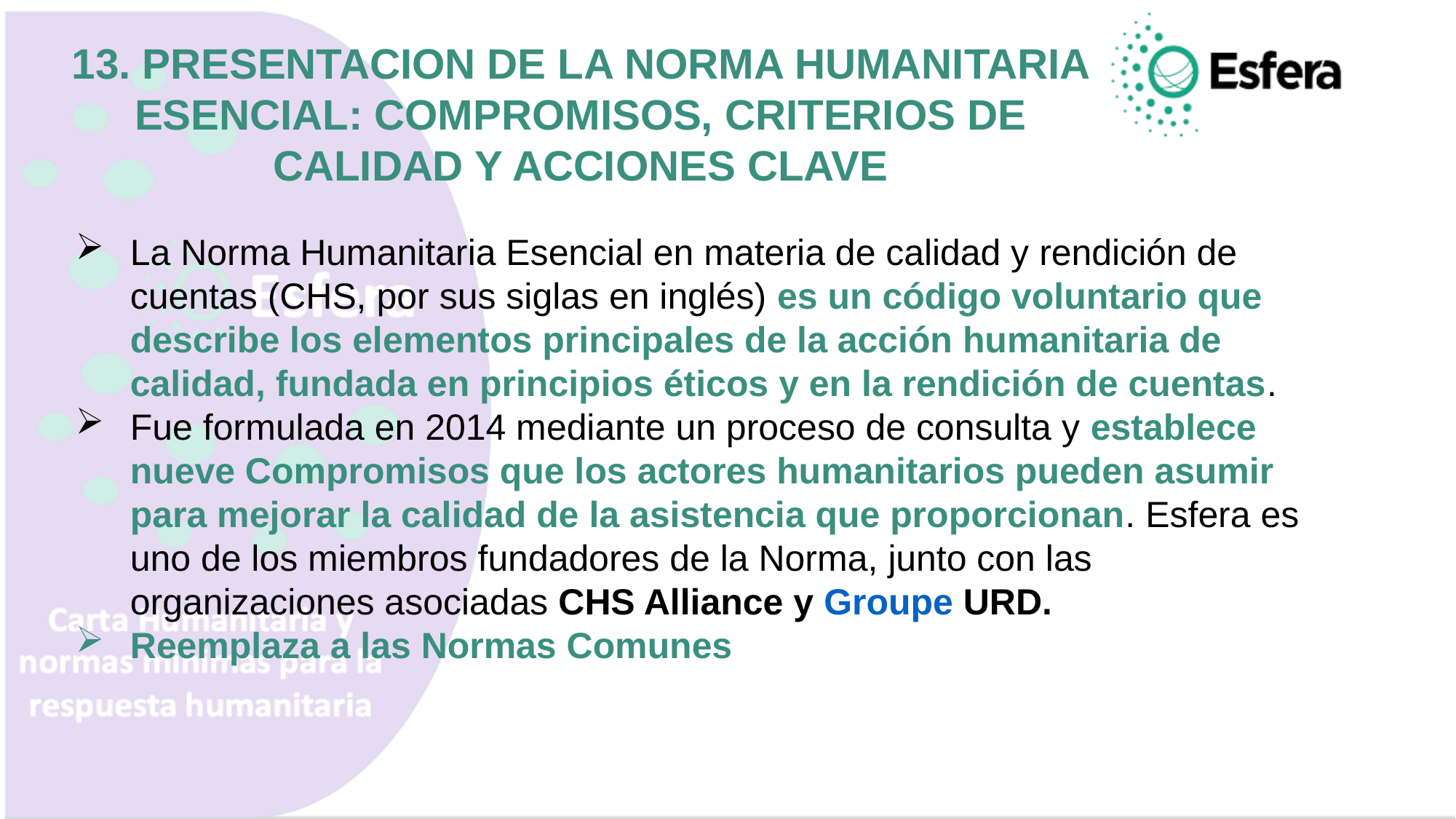

13. PRESENTACION DE LA NORMA HUMANITARIA ESENCIAL: COMPROMISOS, CRITERIOS DE CALIDAD Y ACCIONES CLAVE
La Norma Humanitaria Esencial en materia de calidad y rendición de cuentas (CHS, por sus siglas en inglés) es un código voluntario que describe los elementos principales de la acción humanitaria de calidad, fundada en principios éticos y en la rendición de cuentas.
Fue formulada en 2014 mediante un proceso de consulta y establece nueve Compromisos que los actores humanitarios pueden asumir para mejorar la calidad de la asistencia que proporcionan. Esfera es uno de los miembros fundadores de la Norma, junto con las organizaciones asociadas CHS Alliance y Groupe URD.
Reemplaza a las Normas Comunes